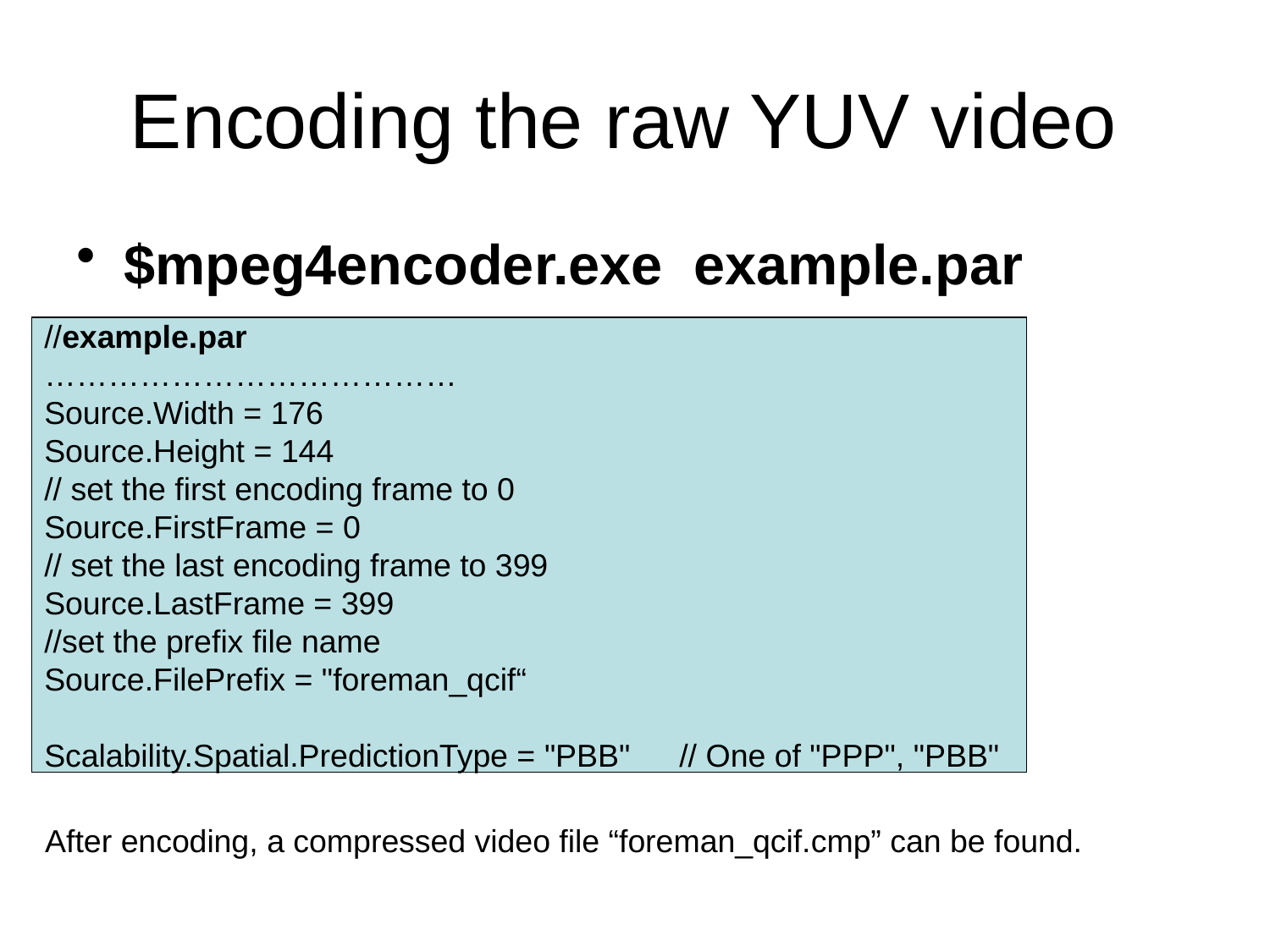

# Encoding the raw YUV video
$mpeg4encoder.exe  example.par
//example.par
…………………………………
Source.Width = 176
Source.Height = 144
// set the first encoding frame to 0
Source.FirstFrame = 0
// set the last encoding frame to 399
Source.LastFrame = 399
//set the prefix file name
Source.FilePrefix = "foreman_qcif“

Scalability.Spatial.PredictionType = "PBB"	// One of "PPP", "PBB"
After encoding, a compressed video file “foreman_qcif.cmp” can be found.